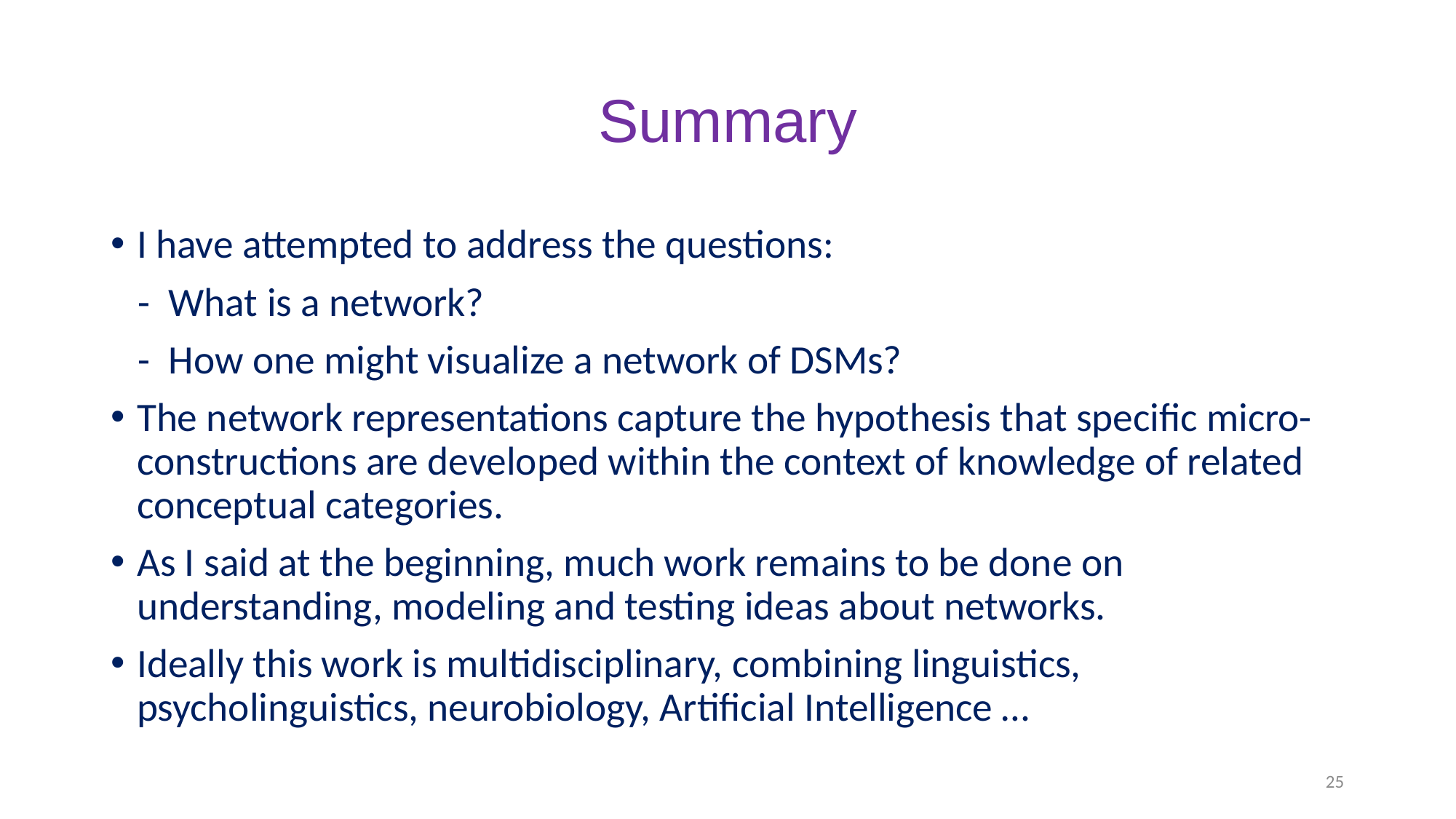

# Summary
I have attempted to address the questions:
   -  What is a network?
   -  How one might visualize a network of DSMs?
The network representations capture the hypothesis that specific micro-constructions are developed within the context of knowledge of related conceptual categories.
As I said at the beginning, much work remains to be done on understanding, modeling and testing ideas about networks.
Ideally this work is multidisciplinary, combining linguistics, psycholinguistics, neurobiology, Artificial Intelligence …

25